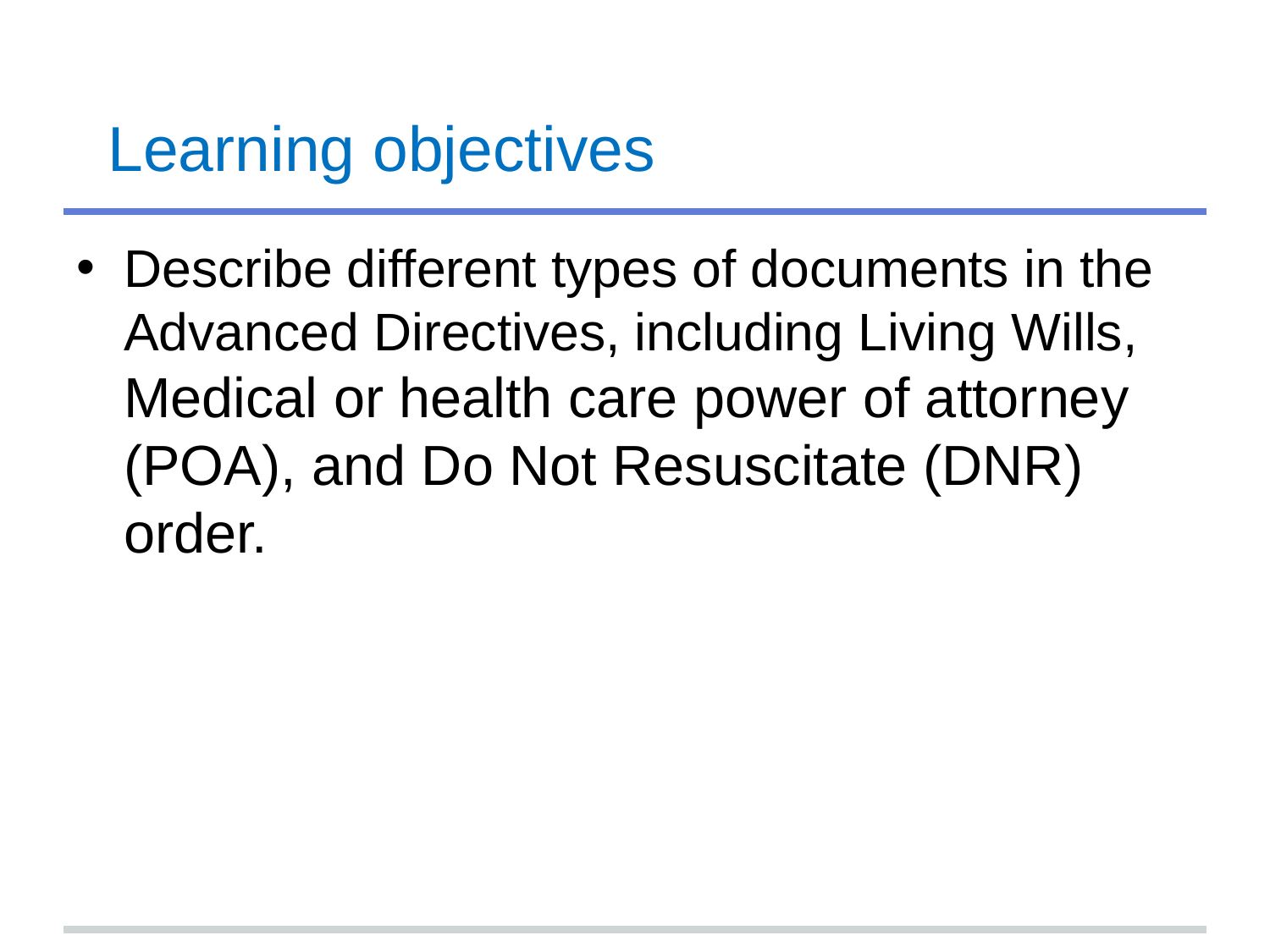

# Learning objectives
Describe different types of documents in the Advanced Directives, including Living Wills, Medical or health care power of attorney (POA), and Do Not Resuscitate (DNR) order.